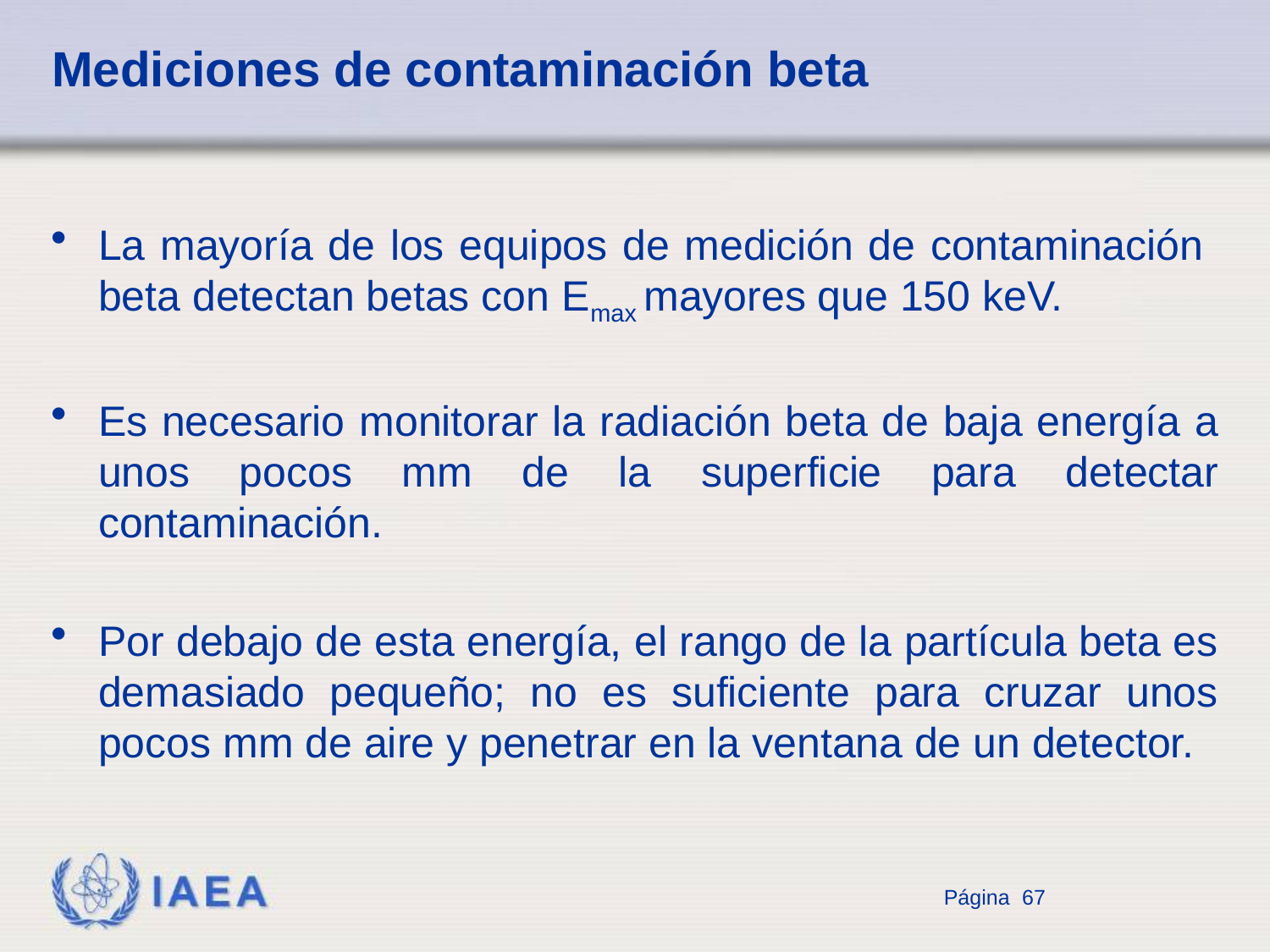

# Mediciones de contaminación beta
La mayoría de los equipos de medición de contaminación  beta detectan betas con Emax mayores que 150 keV.

Es necesario monitorar la radiación beta de baja energía a unos pocos mm de la superficie para detectar contaminación.

Por debajo de esta energía, el rango de la partícula beta es demasiado pequeño; no es suficiente para cruzar unos pocos mm de aire y penetrar en la ventana de un detector.